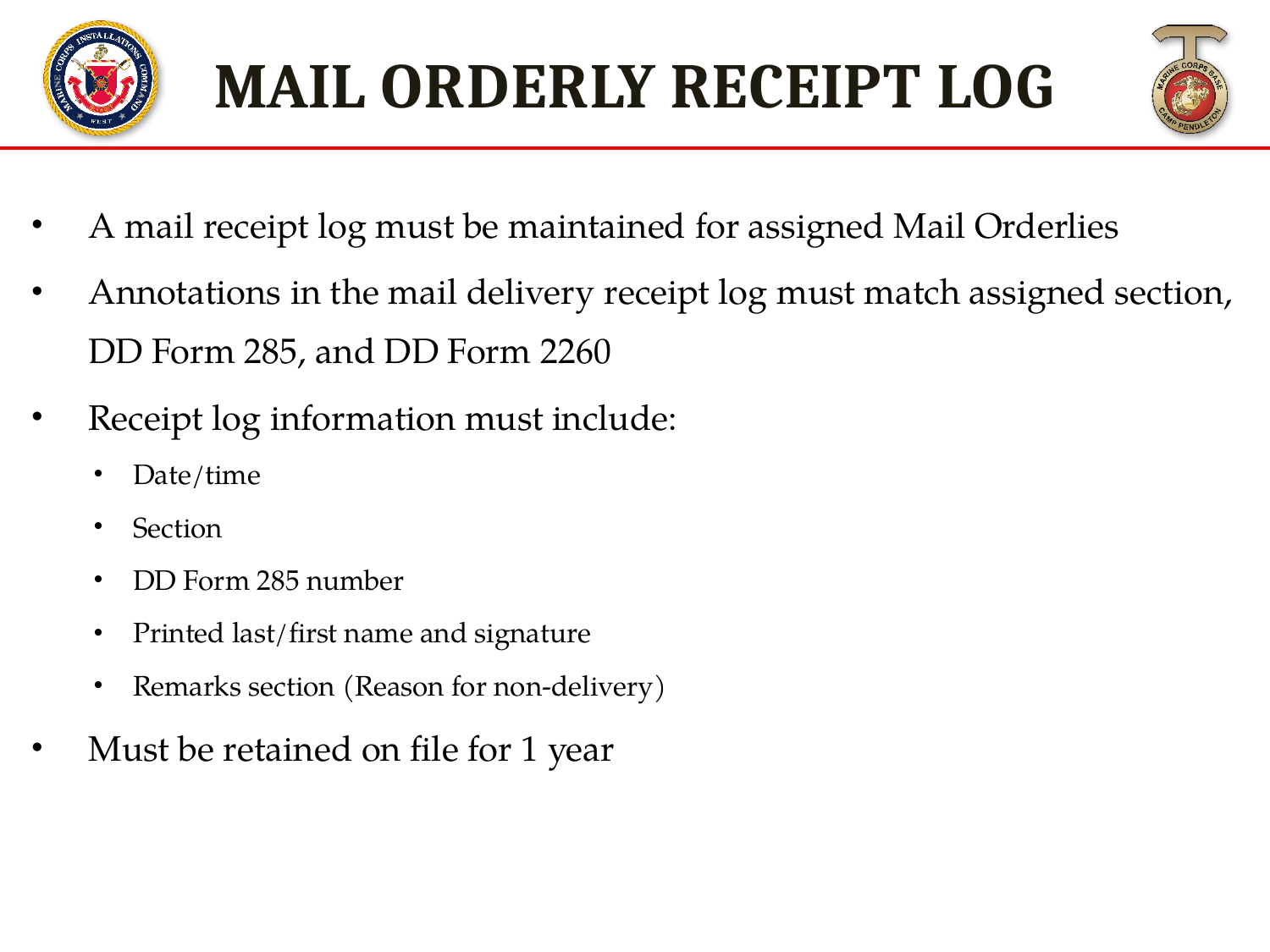

MAIL ORDERLY RECEIPT LOG
A mail receipt log must be maintained for assigned Mail Orderlies
Annotations in the mail delivery receipt log must match assigned section, DD Form 285, and DD Form 2260
Receipt log information must include:
Date/time
Section
DD Form 285 number
Printed last/first name and signature
Remarks section (Reason for non-delivery)
Must be retained on file for 1 year